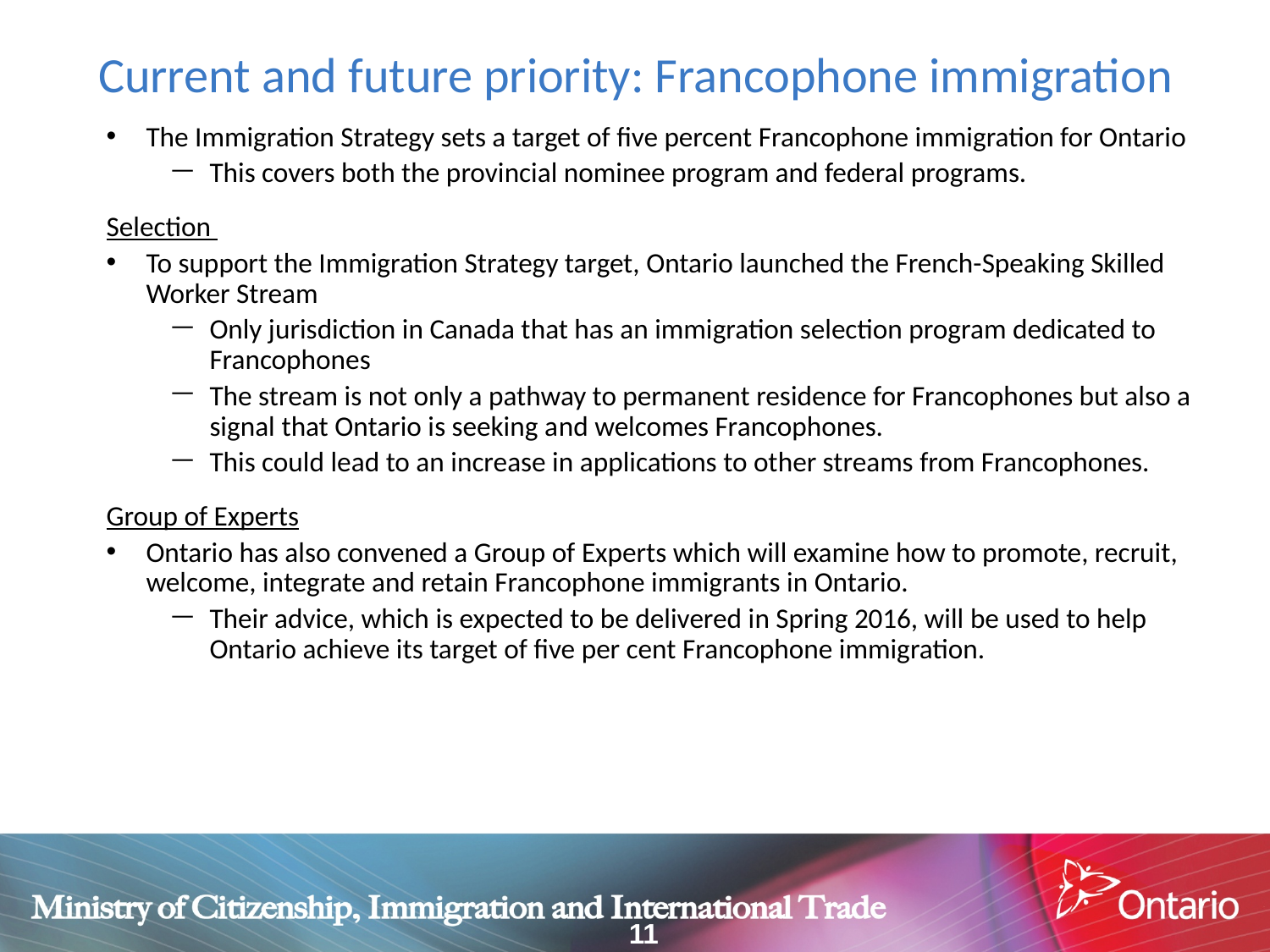

# Current and future priority: Francophone immigration
The Immigration Strategy sets a target of five percent Francophone immigration for Ontario
This covers both the provincial nominee program and federal programs.

Selection
To support the Immigration Strategy target, Ontario launched the French-Speaking Skilled Worker Stream
Only jurisdiction in Canada that has an immigration selection program dedicated to Francophones
The stream is not only a pathway to permanent residence for Francophones but also a signal that Ontario is seeking and welcomes Francophones.
This could lead to an increase in applications to other streams from Francophones.

Group of Experts
Ontario has also convened a Group of Experts which will examine how to promote, recruit, welcome, integrate and retain Francophone immigrants in Ontario.
Their advice, which is expected to be delivered in Spring 2016, will be used to help Ontario achieve its target of five per cent Francophone immigration.

11